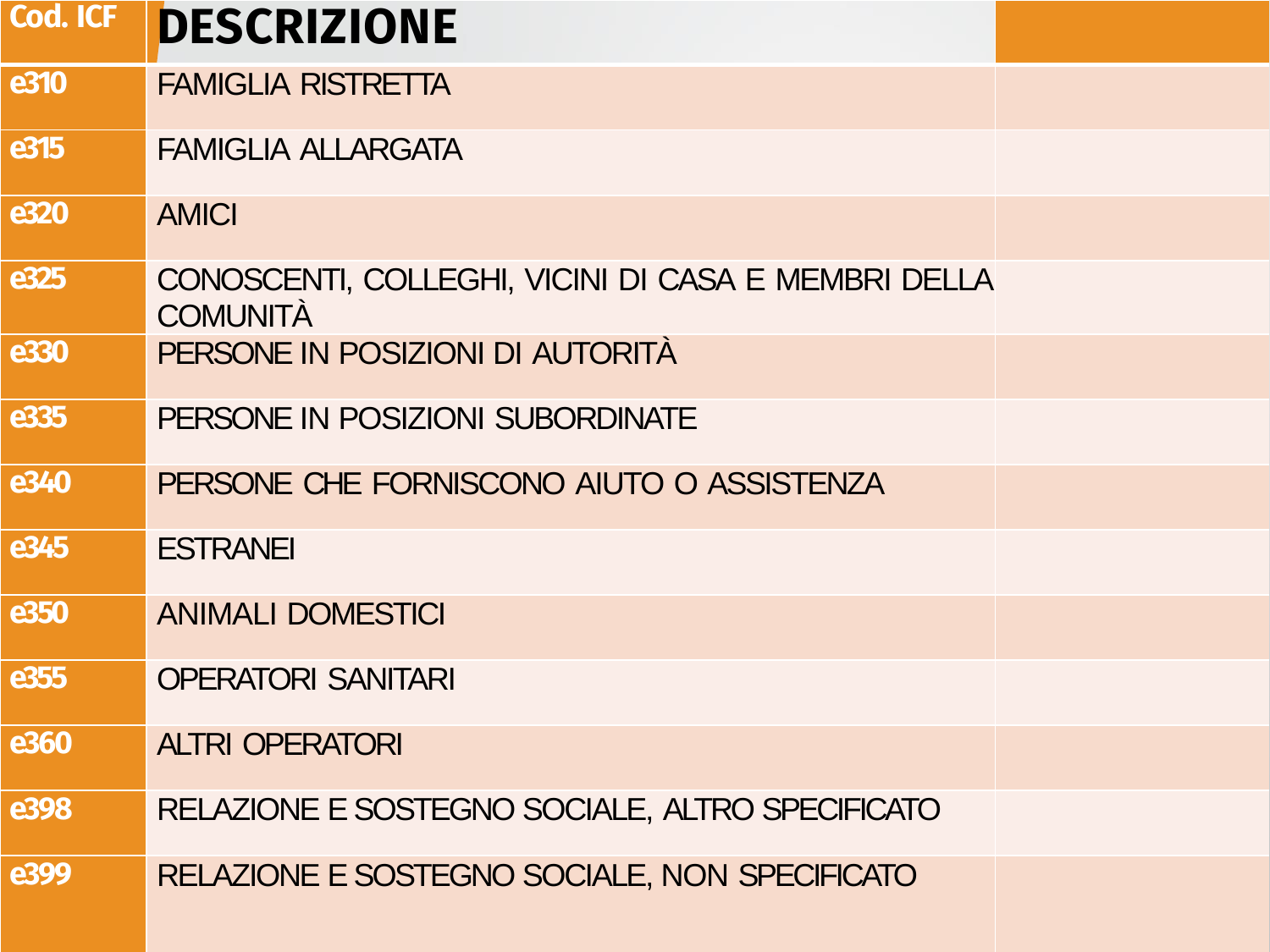

| Cod. ICF | DESCRIZIONE |  |
| --- | --- | --- |
| e310 | FAMIGLIA RISTRETTA |  |
| e315 | FAMIGLIA ALLARGATA |  |
| e320 | AMICI |  |
| e325 | CONOSCENTI, COLLEGHI, VICINI DI CASA E MEMBRI DELLA COMUNITÀ |  |
| e330 | PERSONE IN POSIZIONI DI AUTORITÀ |  |
| e335 | PERSONE IN POSIZIONI SUBORDINATE |  |
| e340 | PERSONE CHE FORNISCONO AIUTO O ASSISTENZA |  |
| e345 | ESTRANEI |  |
| e350 | ANIMALI DOMESTICI |  |
| e355 | OPERATORI SANITARI |  |
| e360 | ALTRI OPERATORI |  |
| e398 | RELAZIONE E SOSTEGNO SOCIALE, ALTRO SPECIFICATO |  |
| e399 | RELAZIONE E SOSTEGNO SOCIALE, NON SPECIFICATO |  |